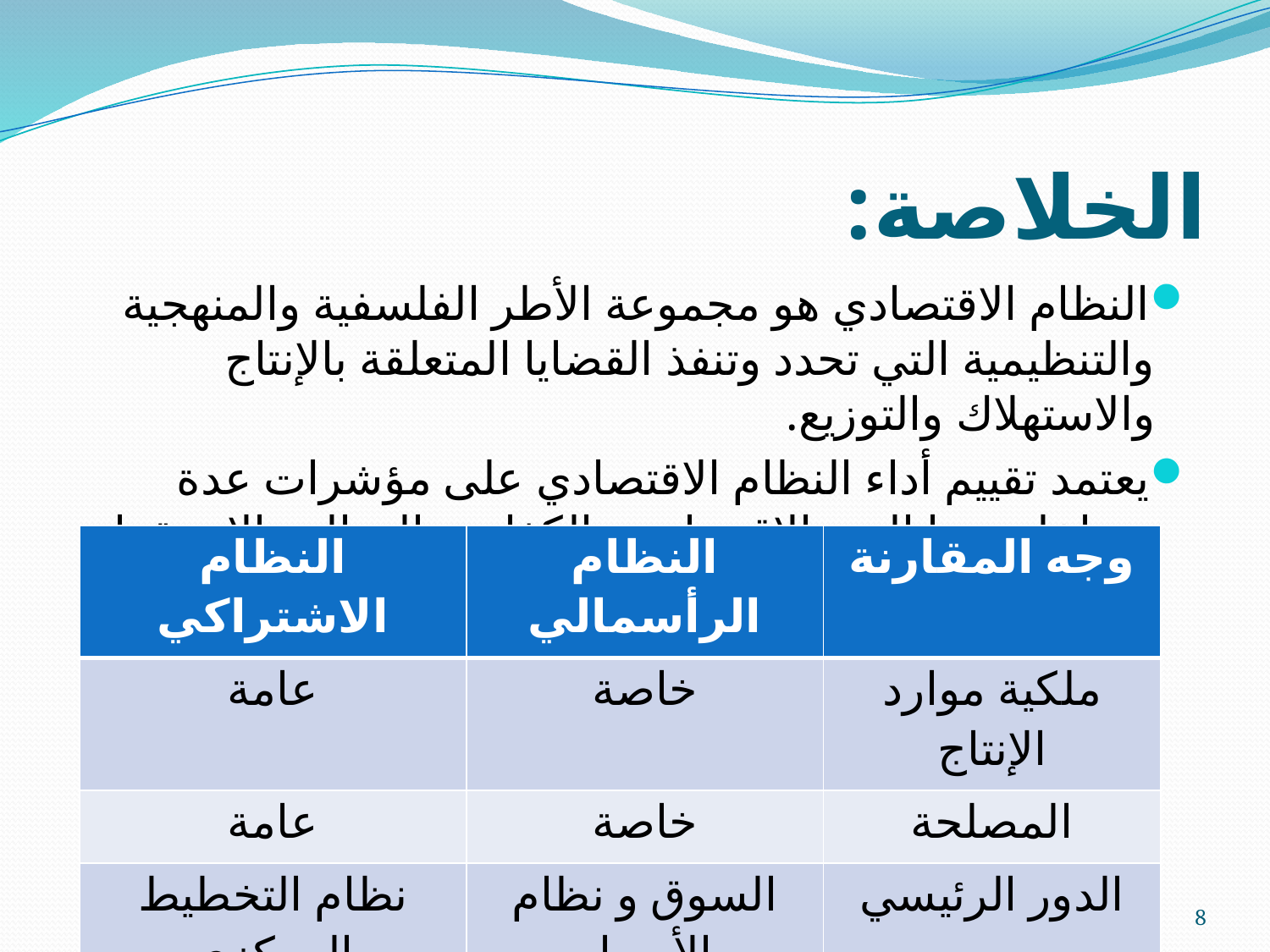

# الخلاصة:
النظام الاقتصادي هو مجموعة الأطر الفلسفية والمنهجية والتنظيمية التي تحدد وتنفذ القضايا المتعلقة بالإنتاج والاستهلاك والتوزيع.
يعتمد تقييم أداء النظام الاقتصادي على مؤشرات عدة متداخلة منها النمو الاقتصادي والكفاءة والعدالة والاستقرار.

| النظام الاشتراكي | النظام الرأسمالي | وجه المقارنة |
| --- | --- | --- |
| عامة | خاصة | ملكية موارد الإنتاج |
| عامة | خاصة | المصلحة |
| نظام التخطيط المركزي | السوق و نظام الأسعار | الدور الرئيسي |
| بمقدار العمل المبذول | حسب المنافسة الكاملة | التوزيع |
8